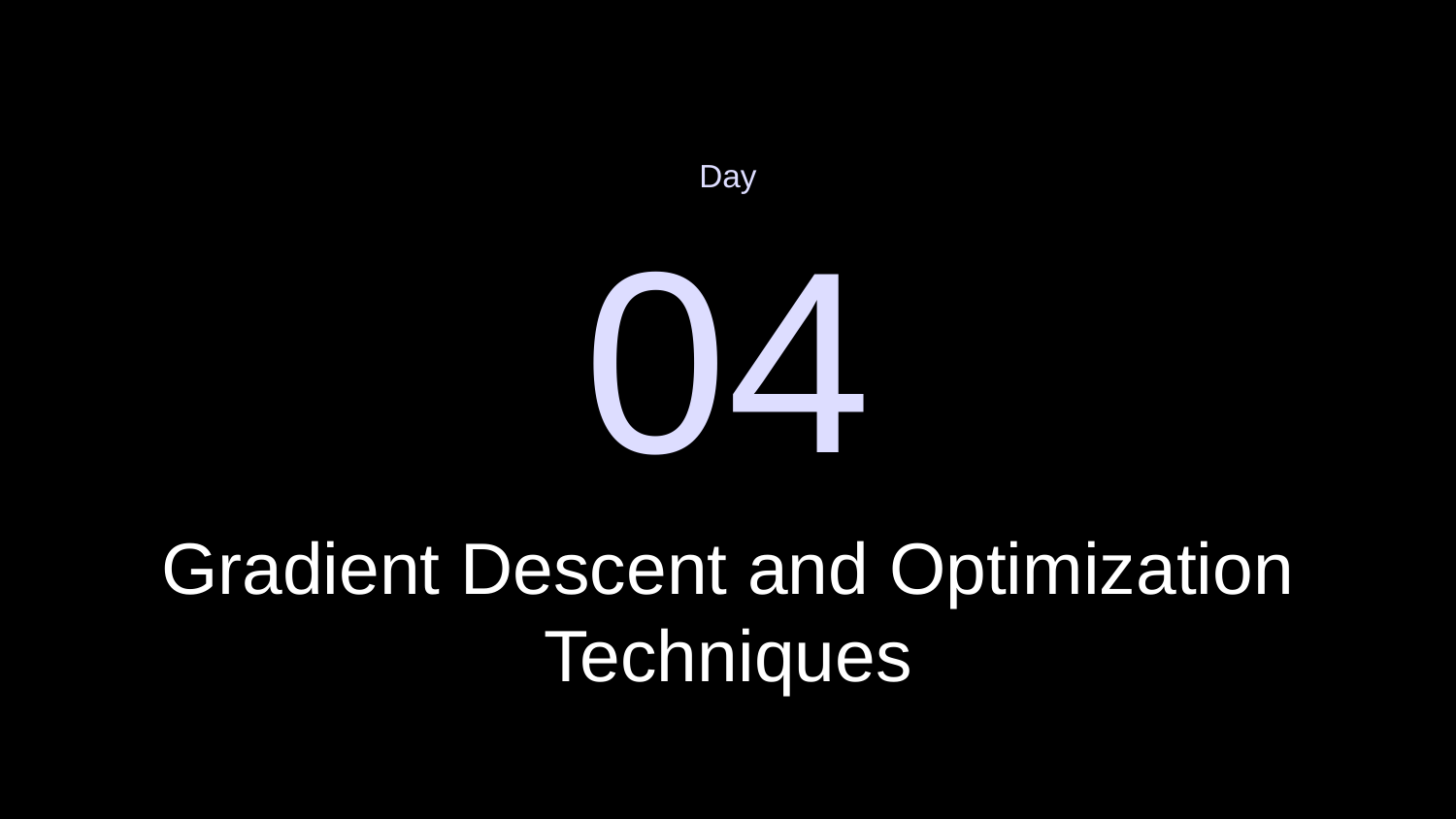

Day
04
# Gradient Descent and Optimization Techniques